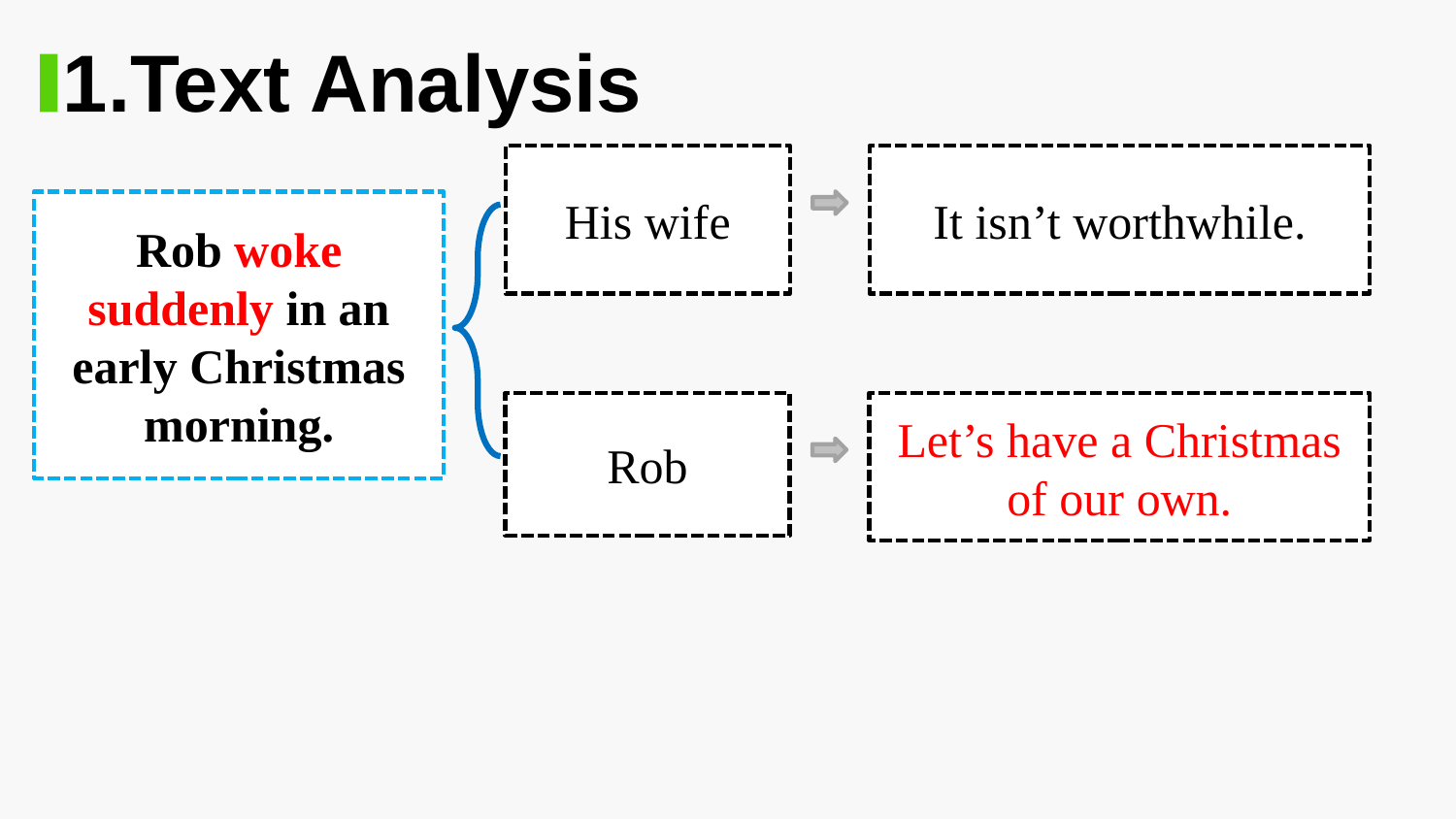

1.Text Analysis

His wife
It isn’t worthwhile.

Rob woke suddenly in an early Christmas morning.

Rob
Let’s have a Christmas of our own.